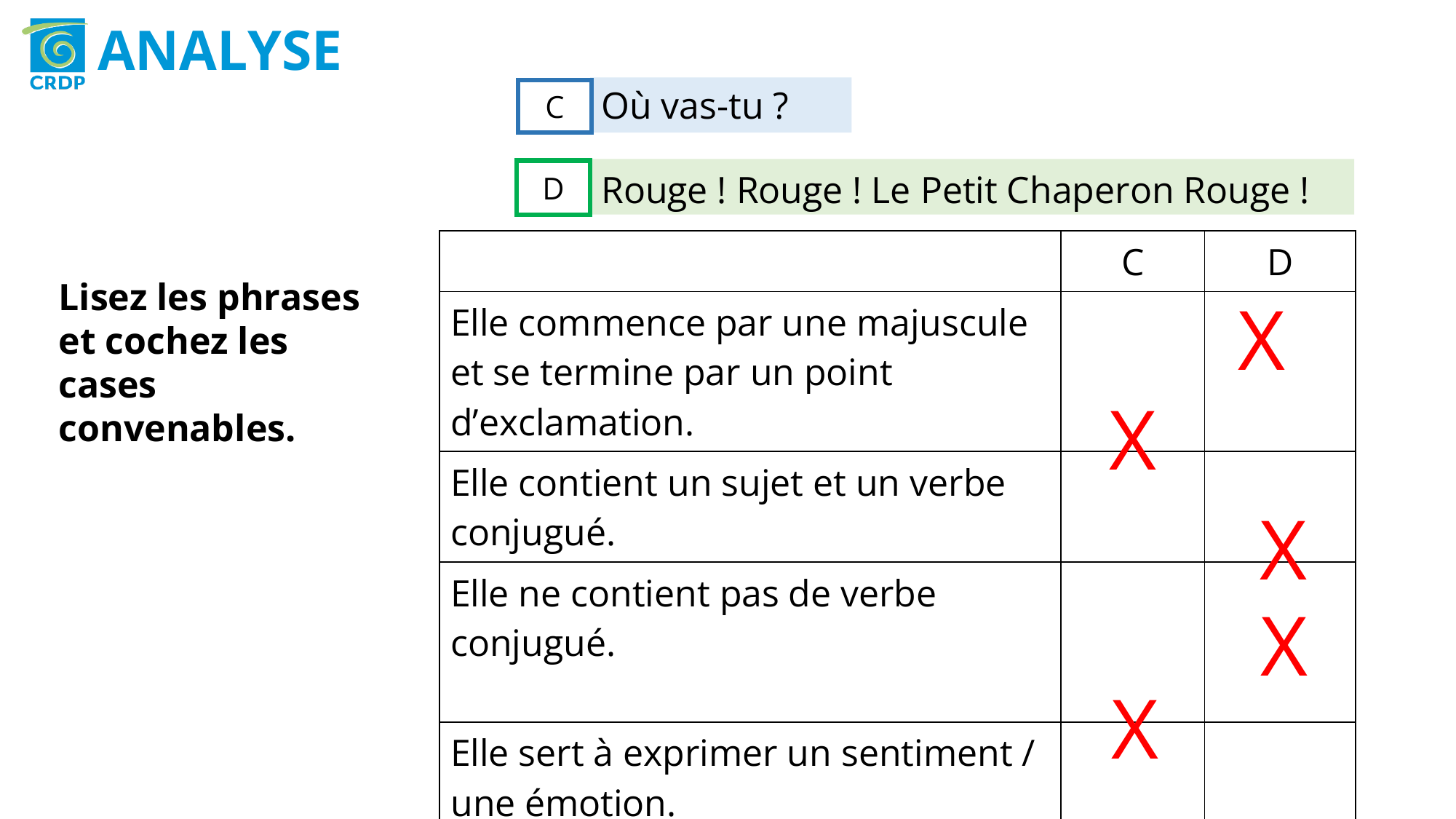

ANALYSE
Où vas-tu ?
C
Rouge ! Rouge ! Le Petit Chaperon Rouge !
D

|  | C | D |
| --- | --- | --- |
| Elle commence par une majuscule et se termine par un point d’exclamation. |  |  |
| Elle contient un sujet et un verbe conjugué. |  |  |
| Elle ne contient pas de verbe conjugué. |  |  |
| Elle sert à exprimer un sentiment / une émotion. |  |  |
| Elle sert à demander une information / à poser une question. |  |  |
X
Lisez les phrases et cochez les cases convenables.
X
X

X
X